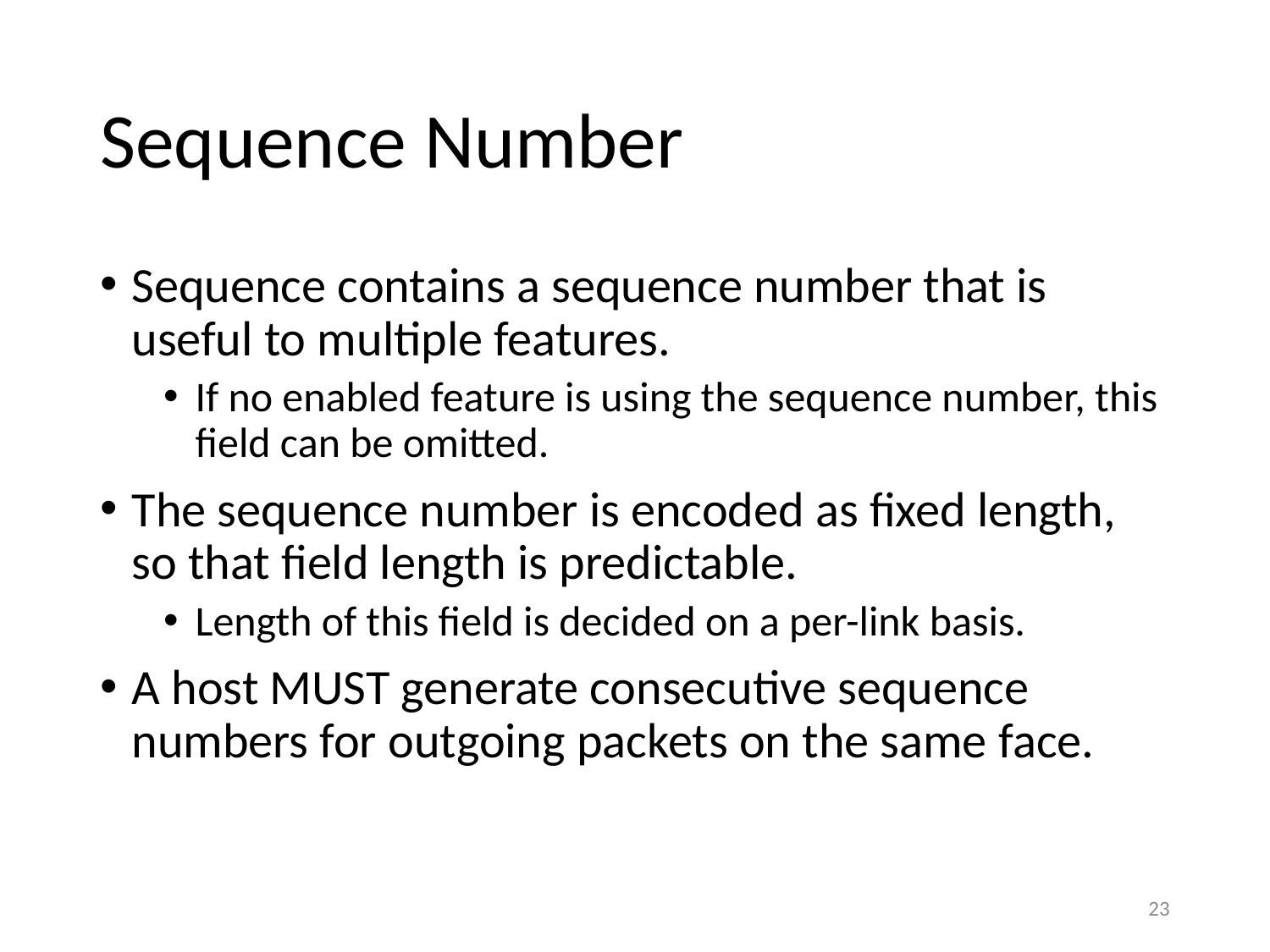

# Sequence Number
Sequence contains a sequence number that is useful to multiple features.
If no enabled feature is using the sequence number, this field can be omitted.
The sequence number is encoded as fixed length, so that field length is predictable.
Length of this field is decided on a per-link basis.
A host MUST generate consecutive sequence numbers for outgoing packets on the same face.
23